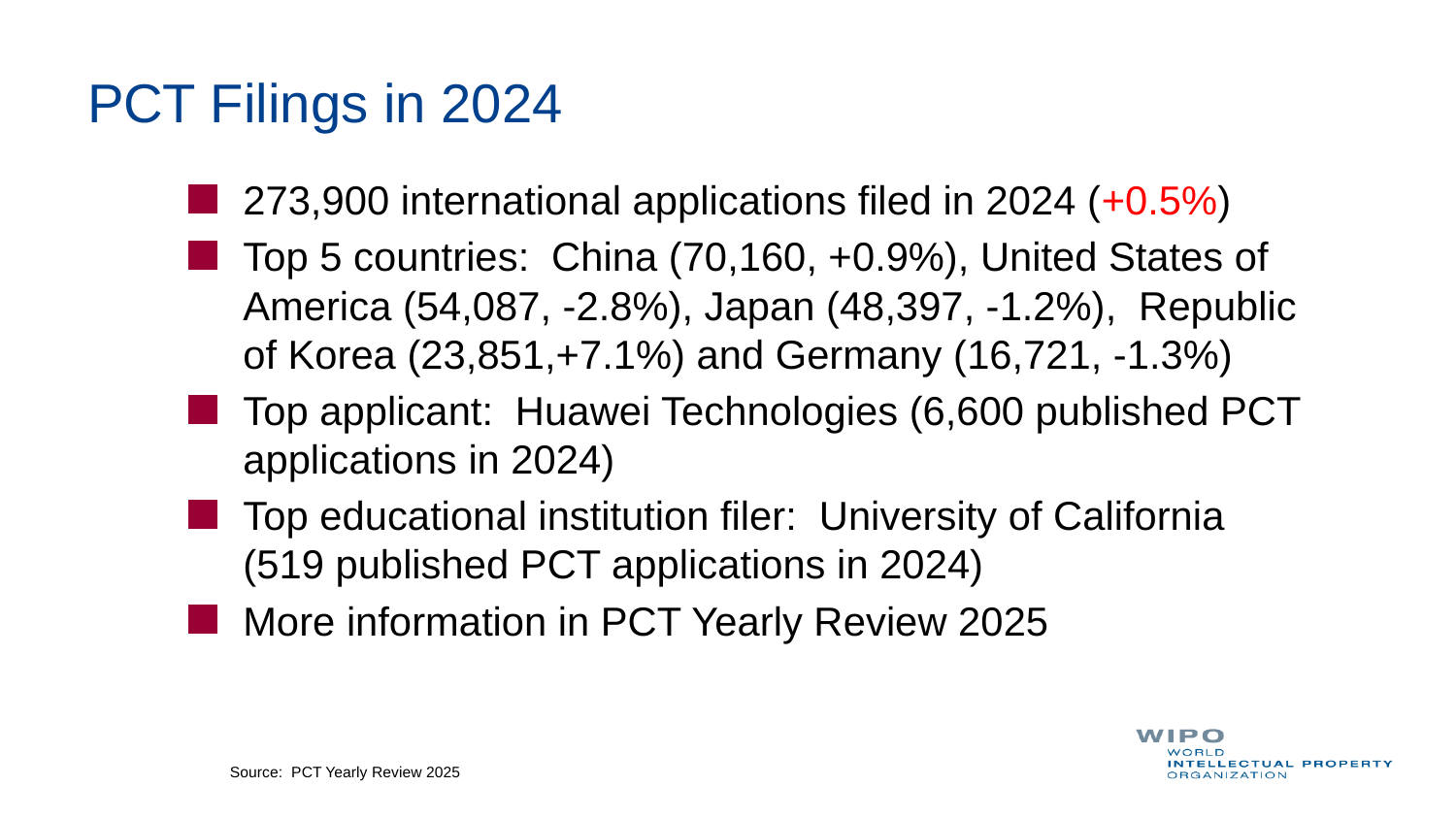

# PCT Filings in 2024

273,900 international applications filed in 2024 (+0.5%)
Top 5 countries:  China (70,160, +0.9%), United States of America (54,087, -2.8%), Japan (48,397, -1.2%),  Republic of Korea (23,851,+7.1%) and Germany (16,721, -1.3%)
Top applicant:  Huawei Technologies (6,600 published PCT applications in 2024)
Top educational institution filer:  University of California (519 published PCT applications in 2024)
More information in PCT Yearly Review 2025
Source:  PCT Yearly Review 2025